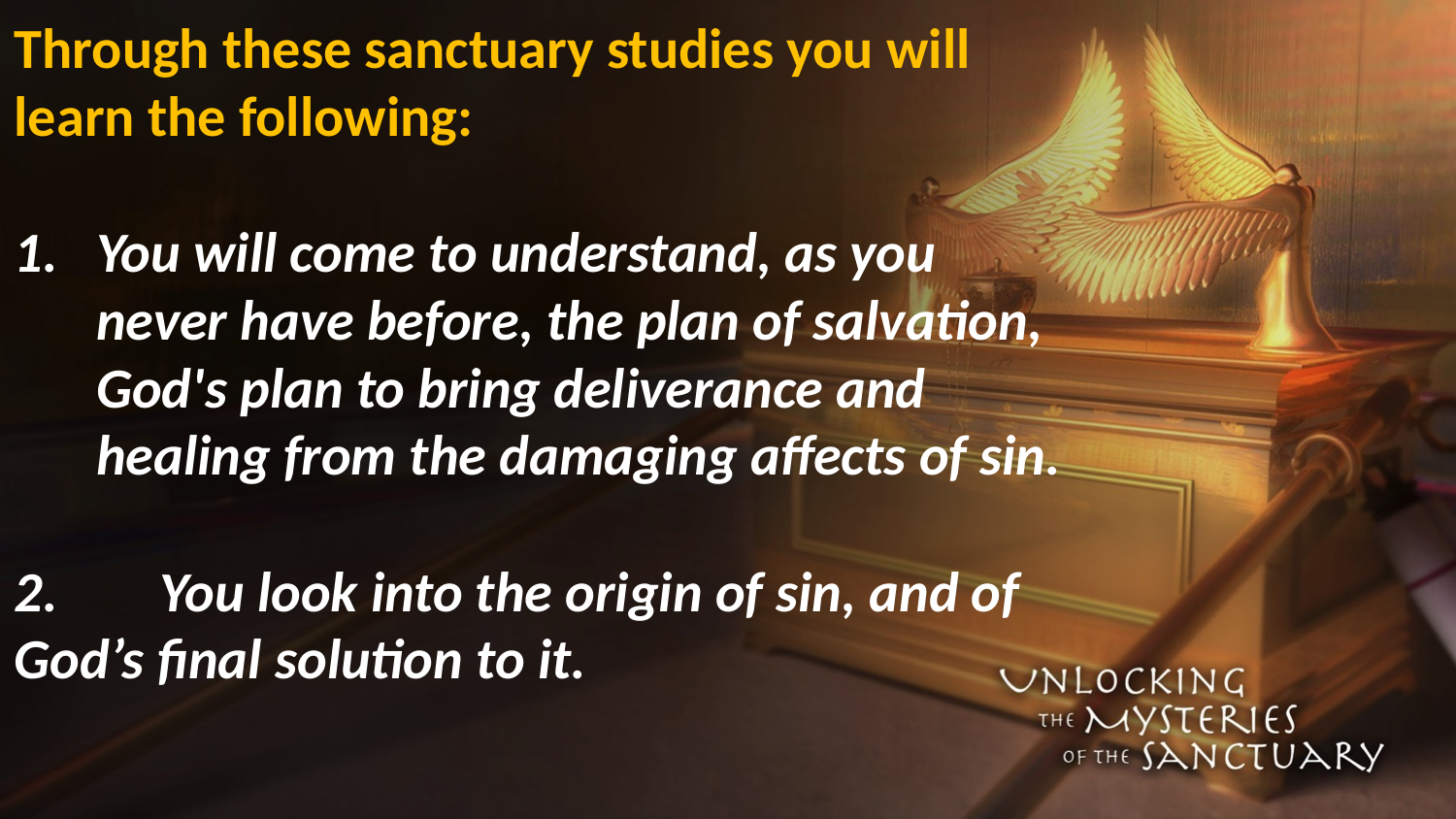

Through these sanctuary studies you will learn the following:

You will come to understand, as you never have before, the plan of salvation, God's plan to bring deliverance and healing from the damaging affects of sin.

2. 	You look into the origin of sin, and of 	God’s final solution to it.